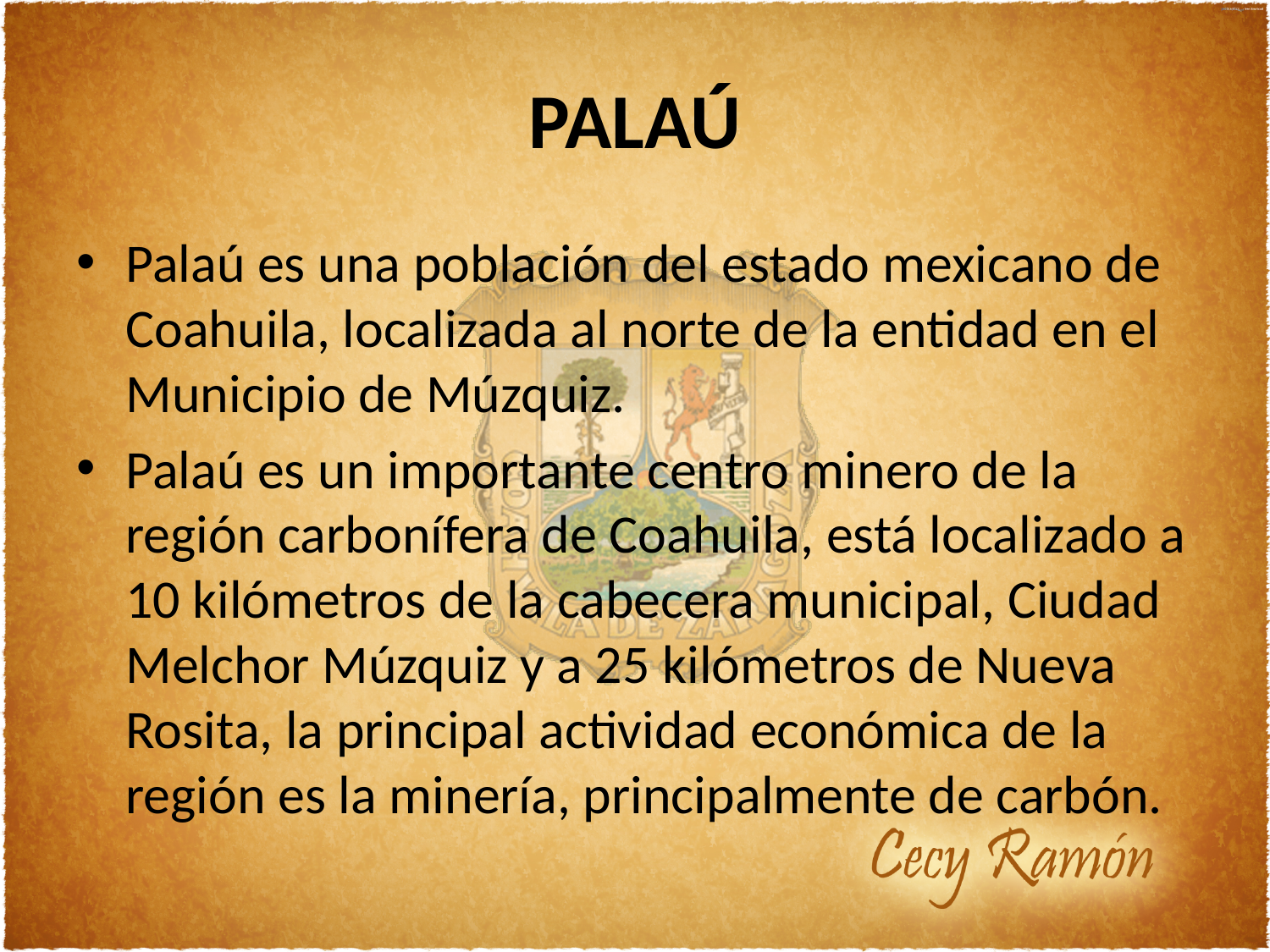

# PALAÚ
Palaú es una población del estado mexicano de Coahuila, localizada al norte de la entidad en el Municipio de Múzquiz.
Palaú es un importante centro minero de la región carbonífera de Coahuila, está localizado a 10 kilómetros de la cabecera municipal, Ciudad Melchor Múzquiz y a 25 kilómetros de Nueva Rosita, la principal actividad económica de la región es la minería, principalmente de carbón.